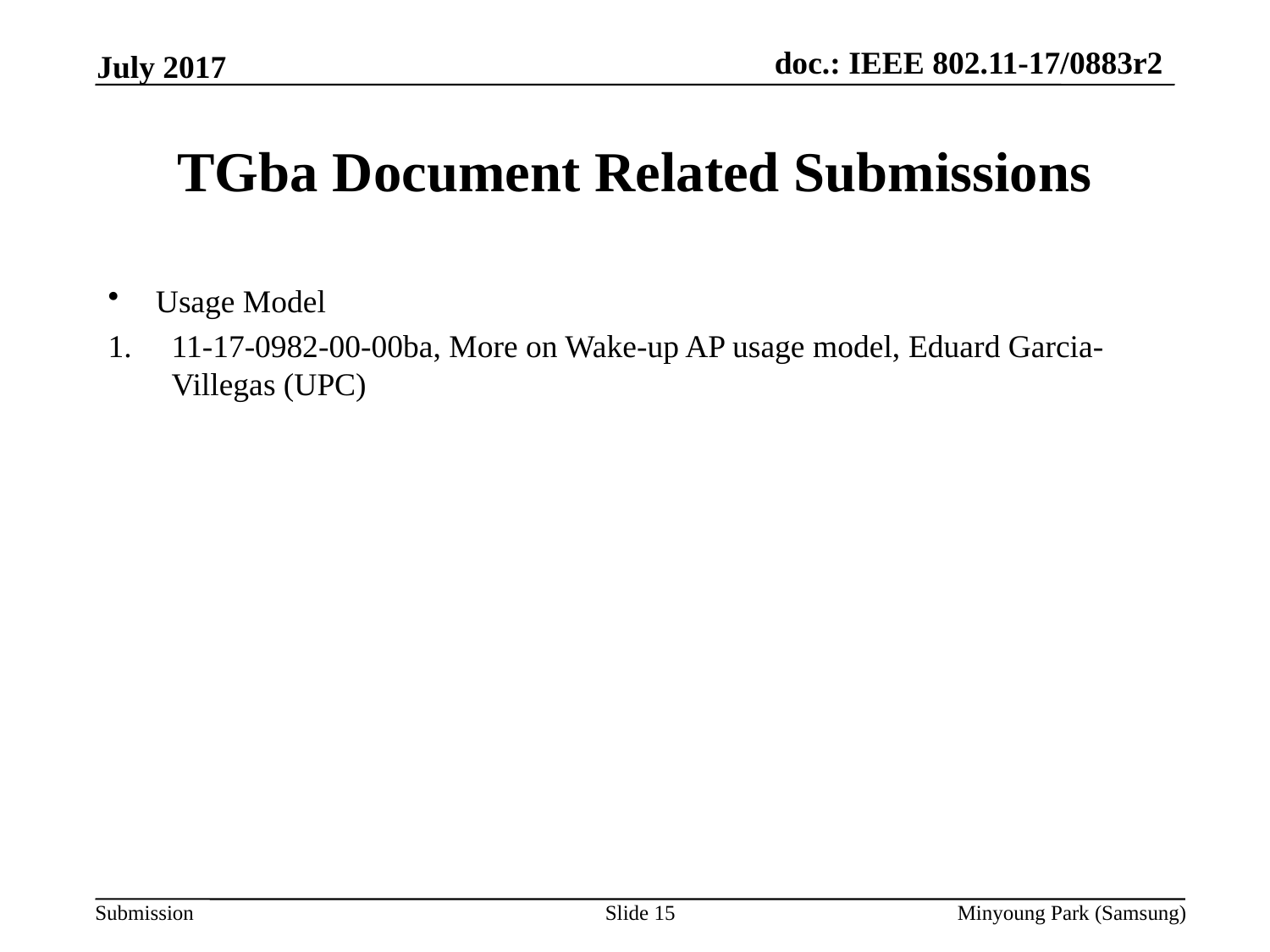

July 2017
# TGba Document Related Submissions
Usage Model
11-17-0982-00-00ba, More on Wake-up AP usage model, Eduard Garcia-Villegas (UPC)

Slide 15
Minyoung Park (Samsung)